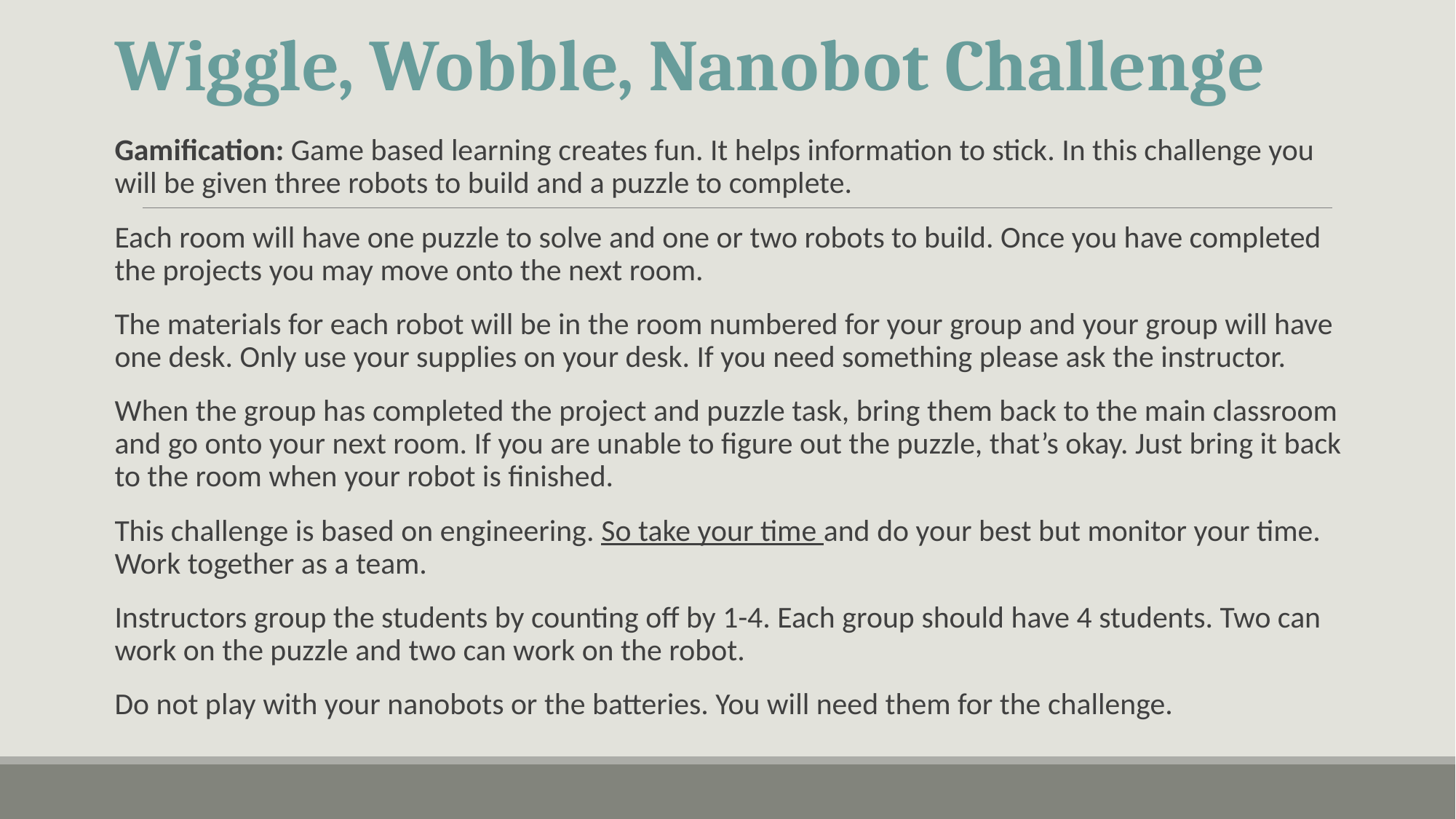

# Wiggle, Wobble, Nanobot Challenge
Gamification: Game based learning creates fun. It helps information to stick. In this challenge you will be given three robots to build and a puzzle to complete.
Each room will have one puzzle to solve and one or two robots to build. Once you have completed the projects you may move onto the next room.
The materials for each robot will be in the room numbered for your group and your group will have one desk. Only use your supplies on your desk. If you need something please ask the instructor.
When the group has completed the project and puzzle task, bring them back to the main classroom and go onto your next room. If you are unable to figure out the puzzle, that’s okay. Just bring it back to the room when your robot is finished.
This challenge is based on engineering. So take your time and do your best but monitor your time. Work together as a team.
Instructors group the students by counting off by 1-4. Each group should have 4 students. Two can work on the puzzle and two can work on the robot.
Do not play with your nanobots or the batteries. You will need them for the challenge.